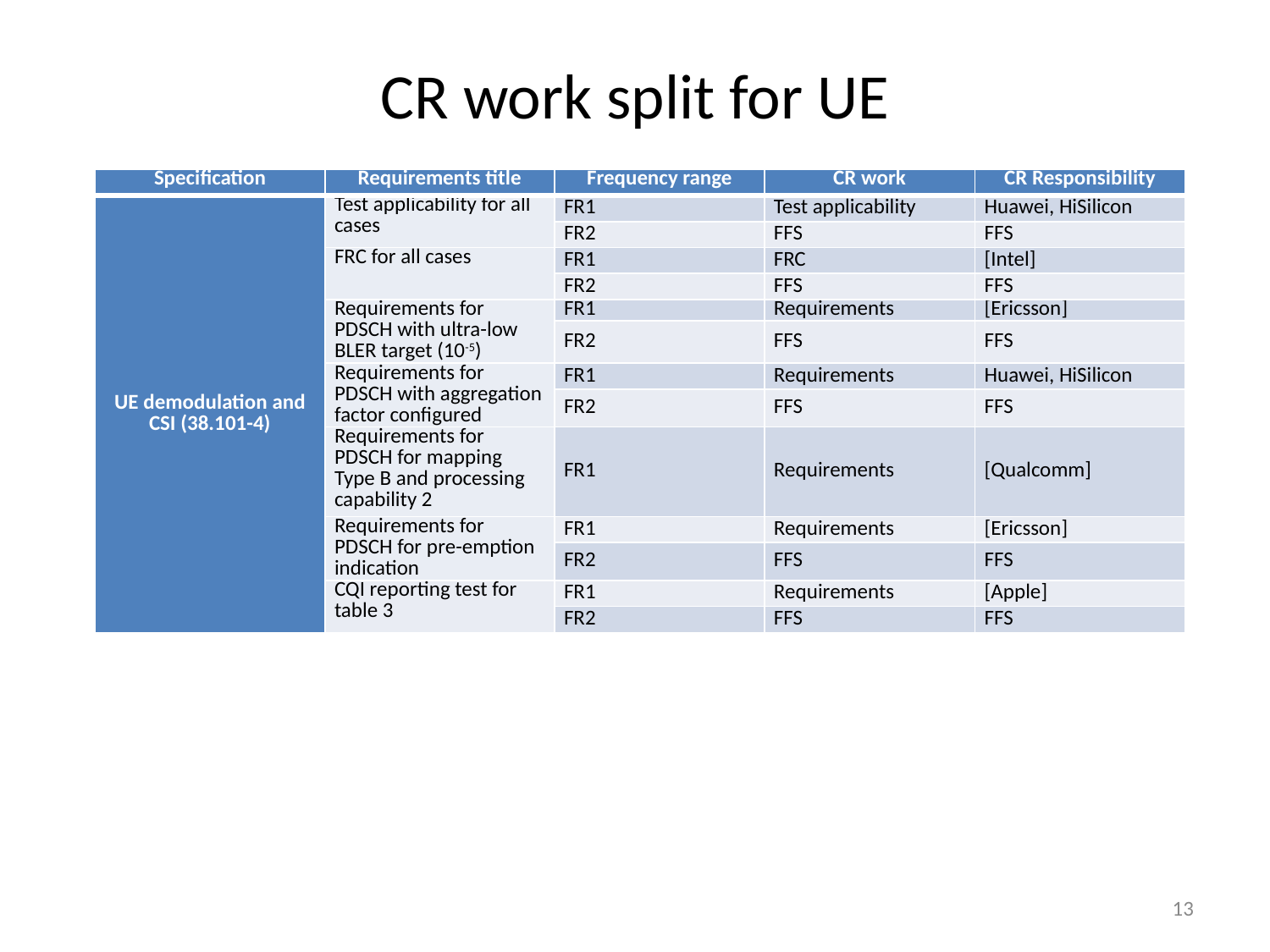

# CR work split for UE
| Specification | Requirements title | Frequency range | CR work | CR Responsibility |
| --- | --- | --- | --- | --- |
| UE demodulation and CSI (38.101-4) | Test applicability for all cases | FR1 | Test applicability | Huawei, HiSilicon |
|  |  | FR2 | FFS | FFS |
|  | FRC for all cases | FR1 | FRC | [Intel] |
|  |  | FR2 | FFS | FFS |
|  | Requirements for PDSCH with ultra-low BLER target (10-5) | FR1 | Requirements | [Ericsson] |
|  |  | FR2 | FFS | FFS |
|  | Requirements for PDSCH with aggregation factor configured | FR1 | Requirements | Huawei, HiSilicon |
|  |  | FR2 | FFS | FFS |
|  | Requirements for PDSCH for mapping Type B and processing capability 2 | FR1 | Requirements | [Qualcomm] |
|  | Requirements for PDSCH for pre-emption indication | FR1 | Requirements | [Ericsson] |
|  |  | FR2 | FFS | FFS |
|  | CQI reporting test for table 3 | FR1 | Requirements | [Apple] |
|  |  | FR2 | FFS | FFS |
13